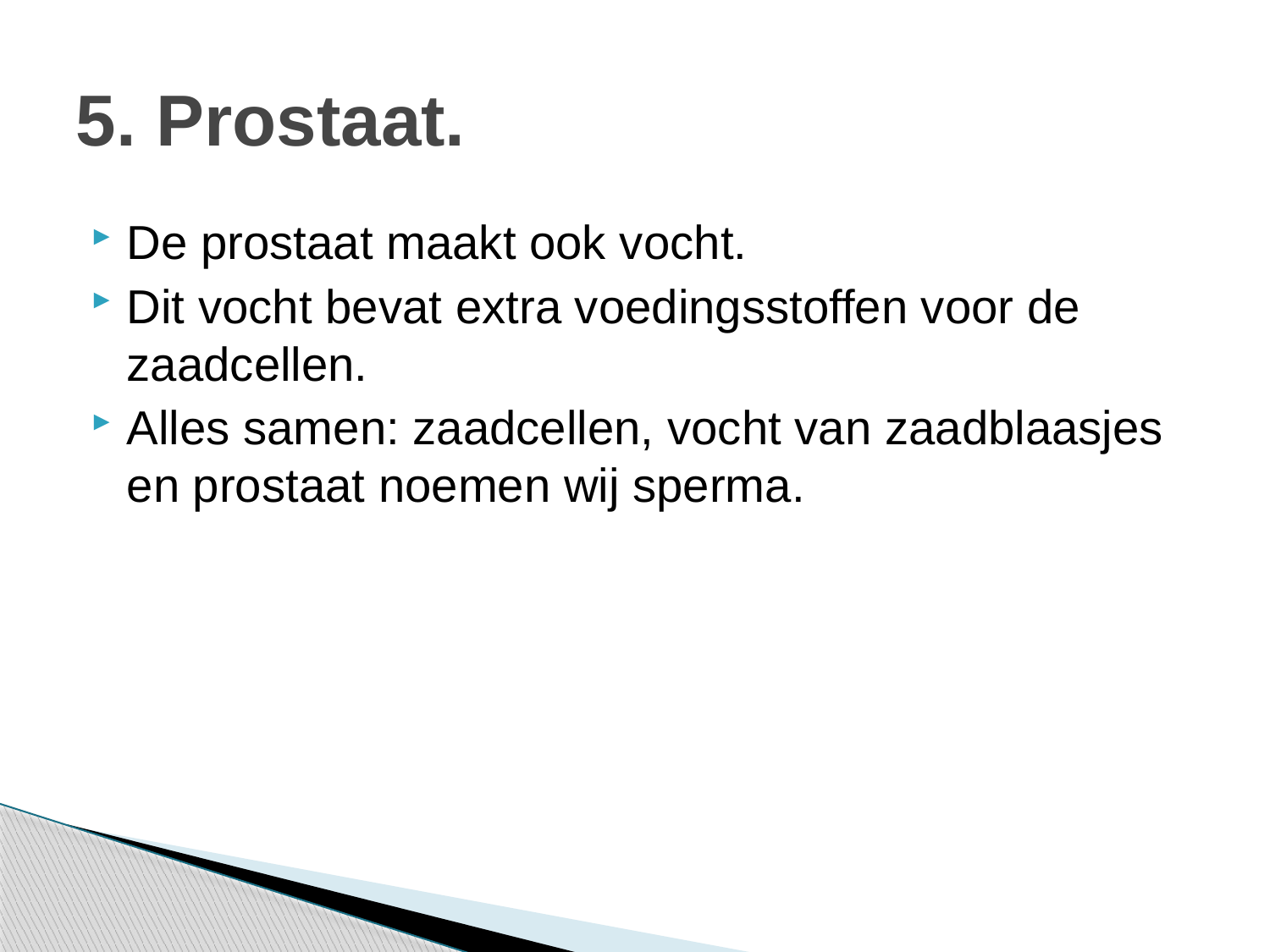

# 5. Prostaat.
De prostaat maakt ook vocht.
Dit vocht bevat extra voedingsstoffen voor de zaadcellen.
Alles samen: zaadcellen, vocht van zaadblaasjes en prostaat noemen wij sperma.